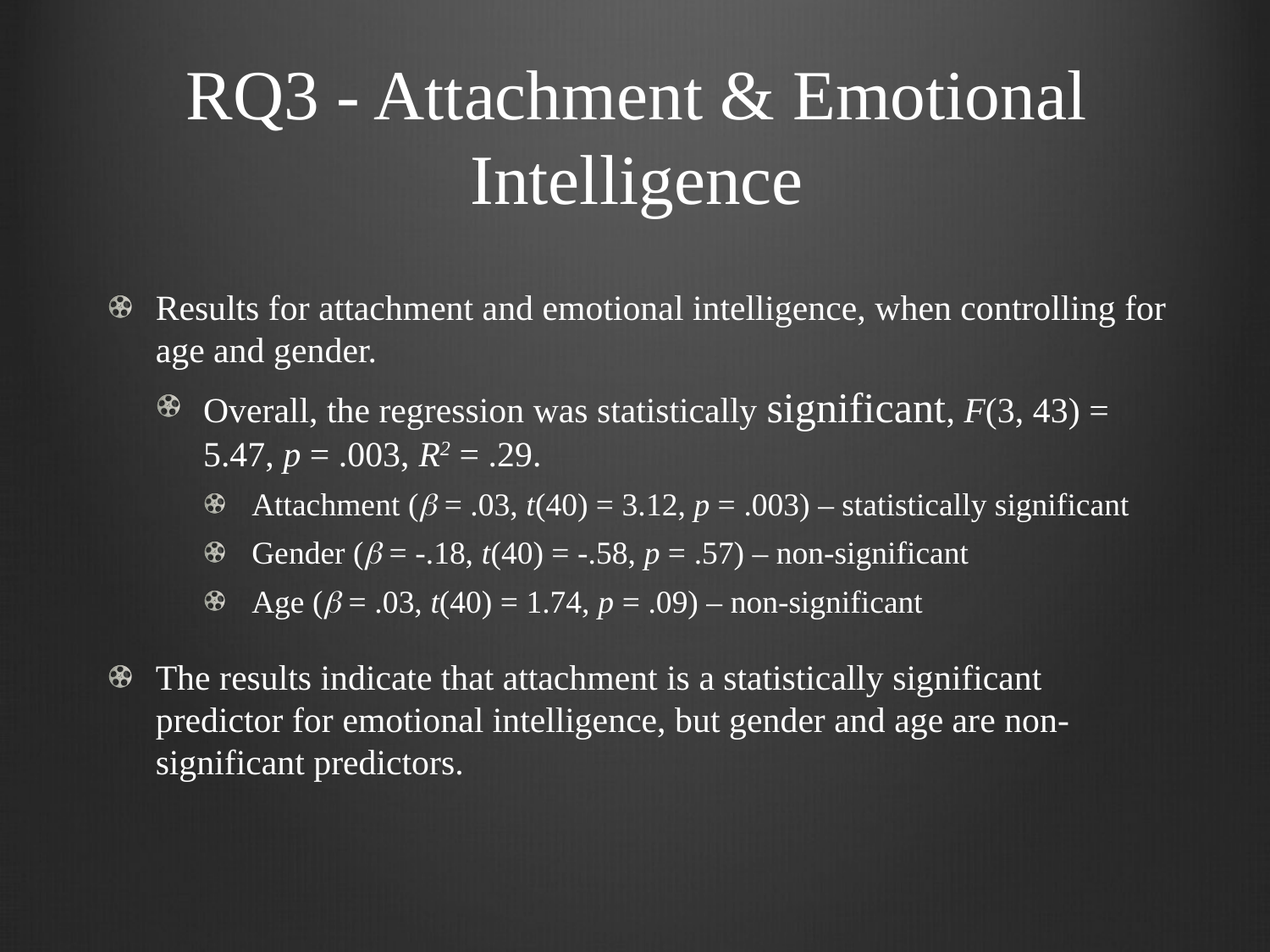

# RQ3 - Attachment & Emotional Intelligence
Results for attachment and emotional intelligence, when controlling for age and gender.
Overall, the regression was statistically significant, F(3, 43) = 5.47, p = .003, R2 = .29.
Attachment (β = .03, t(40) = 3.12, p = .003) – statistically significant
Gender (β = -.18, t(40) = -.58, p = .57) – non-significant
Age (β = .03, t(40) = 1.74, p = .09) – non-significant
The results indicate that attachment is a statistically significant predictor for emotional intelligence, but gender and age are non-significant predictors.